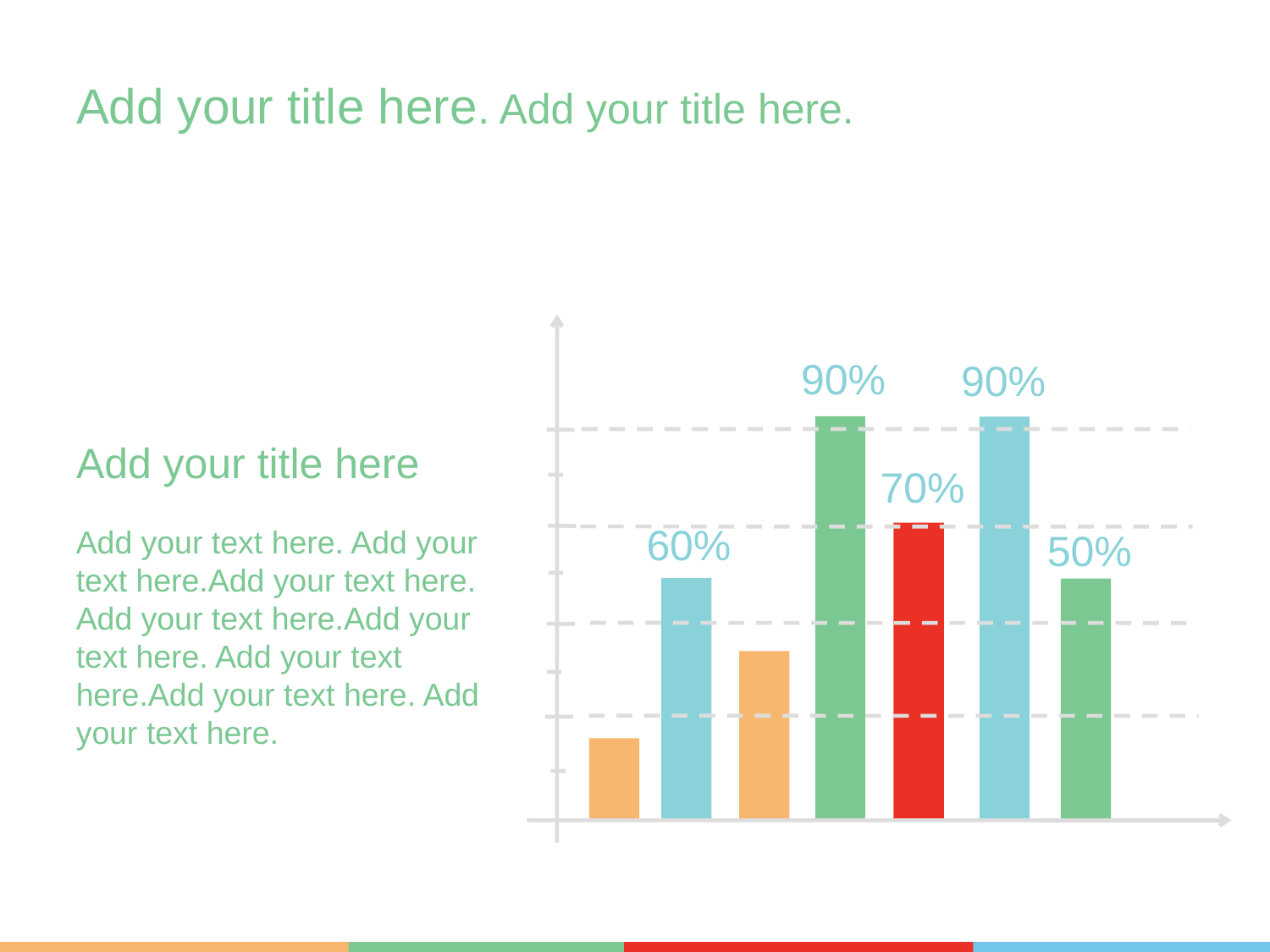

Add your title here. Add your title here.

90%
90%

Add your title here

70%
60%
Add your text here. Add your text here.Add your text here. Add your text here.Add your text here. Add your text here.Add your text here. Add your text here.
50%